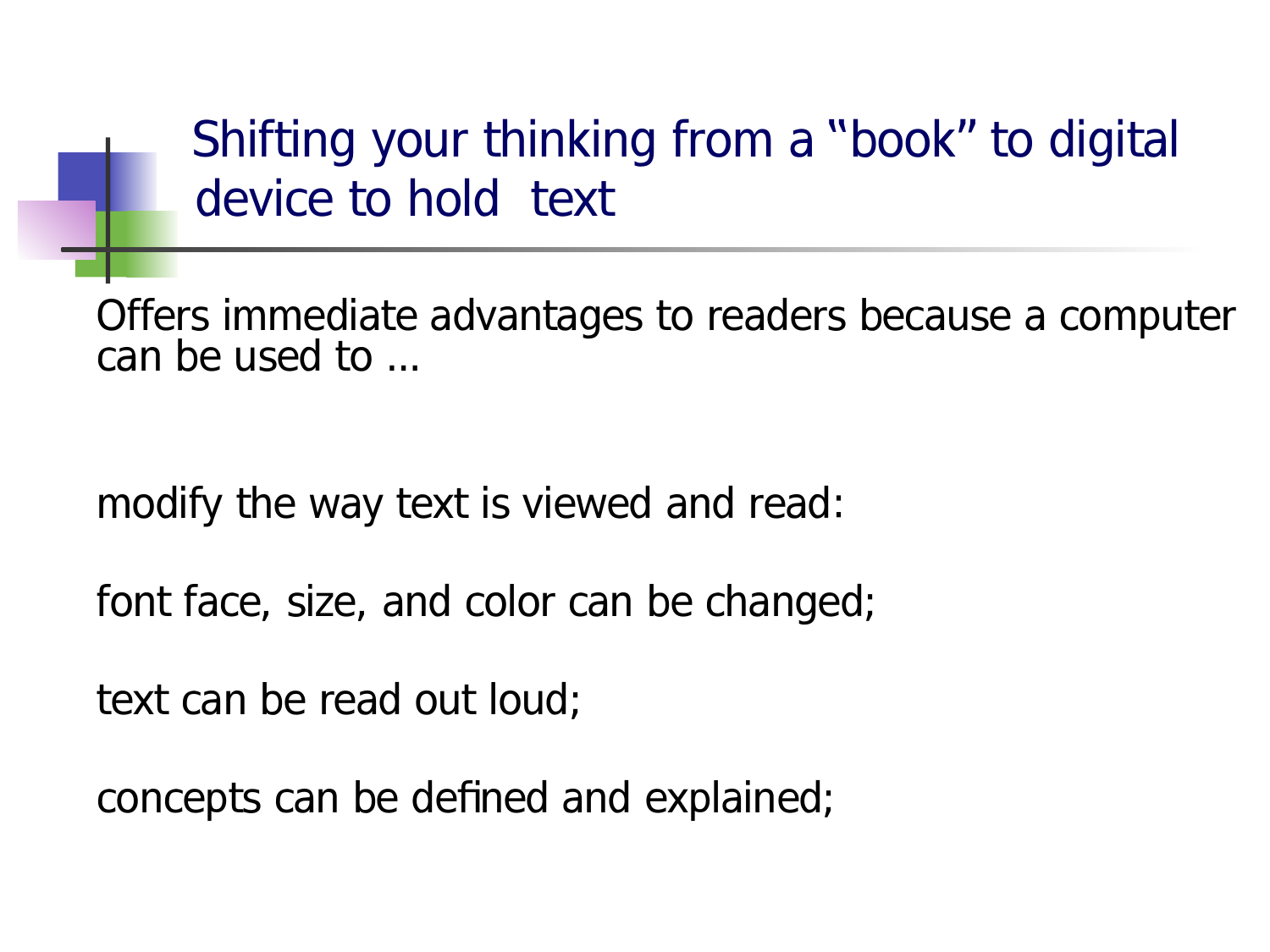

# Shifting your thinking from a “book” to digital device to hold  text

Offers immediate advantages to readers because a computer can be used to …

modify the way text is viewed and read:

font face, size, and color can be changed;

text can be read out loud;

concepts can be defined and explained;